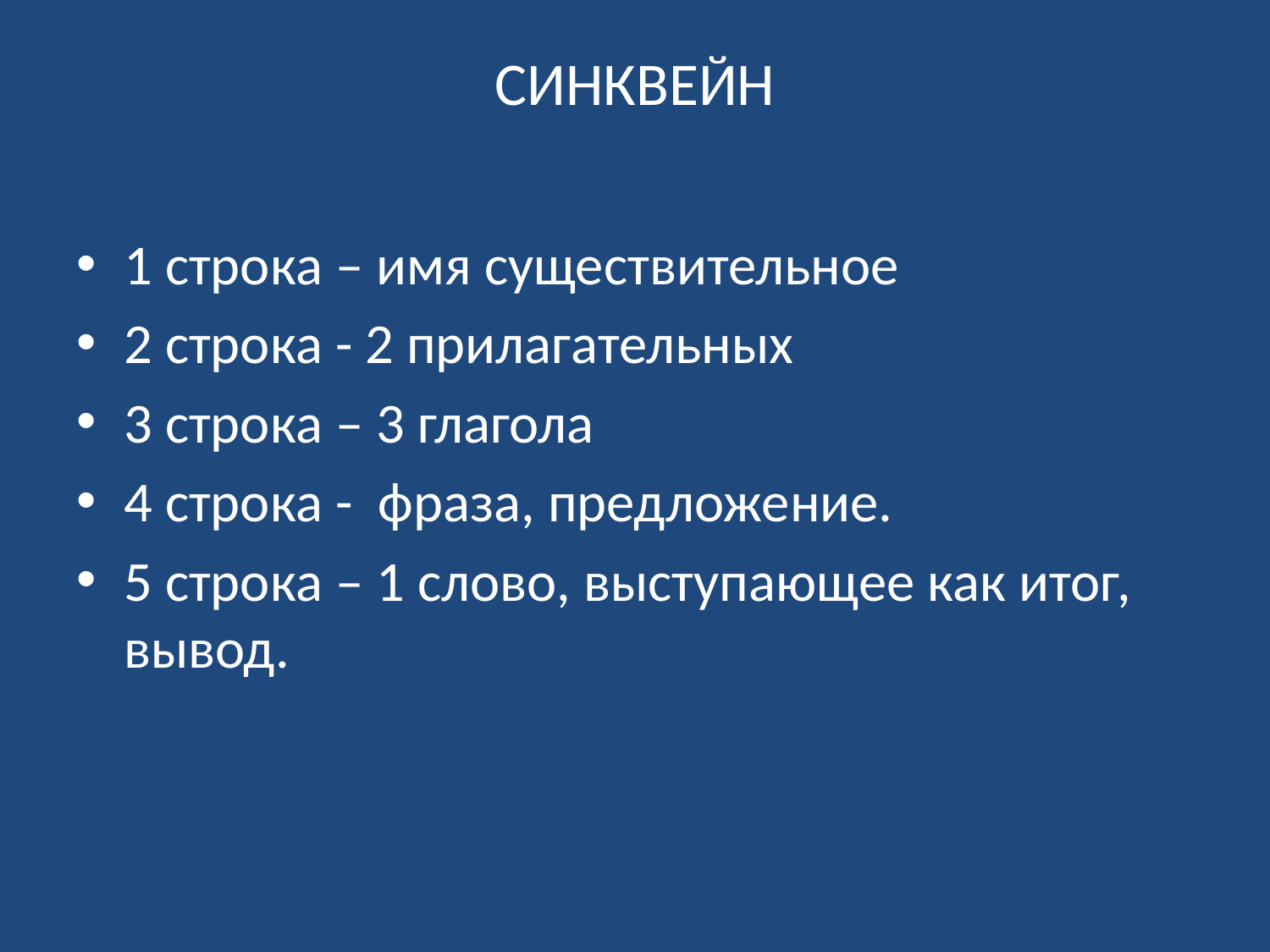

# СИНКВЕЙН
1 строка – имя существительное
2 строка - 2 прилагательных
3 строка – 3 глагола
4 строка -  фраза, предложение.
5 строка – 1 слово, выступающее как итог, вывод.